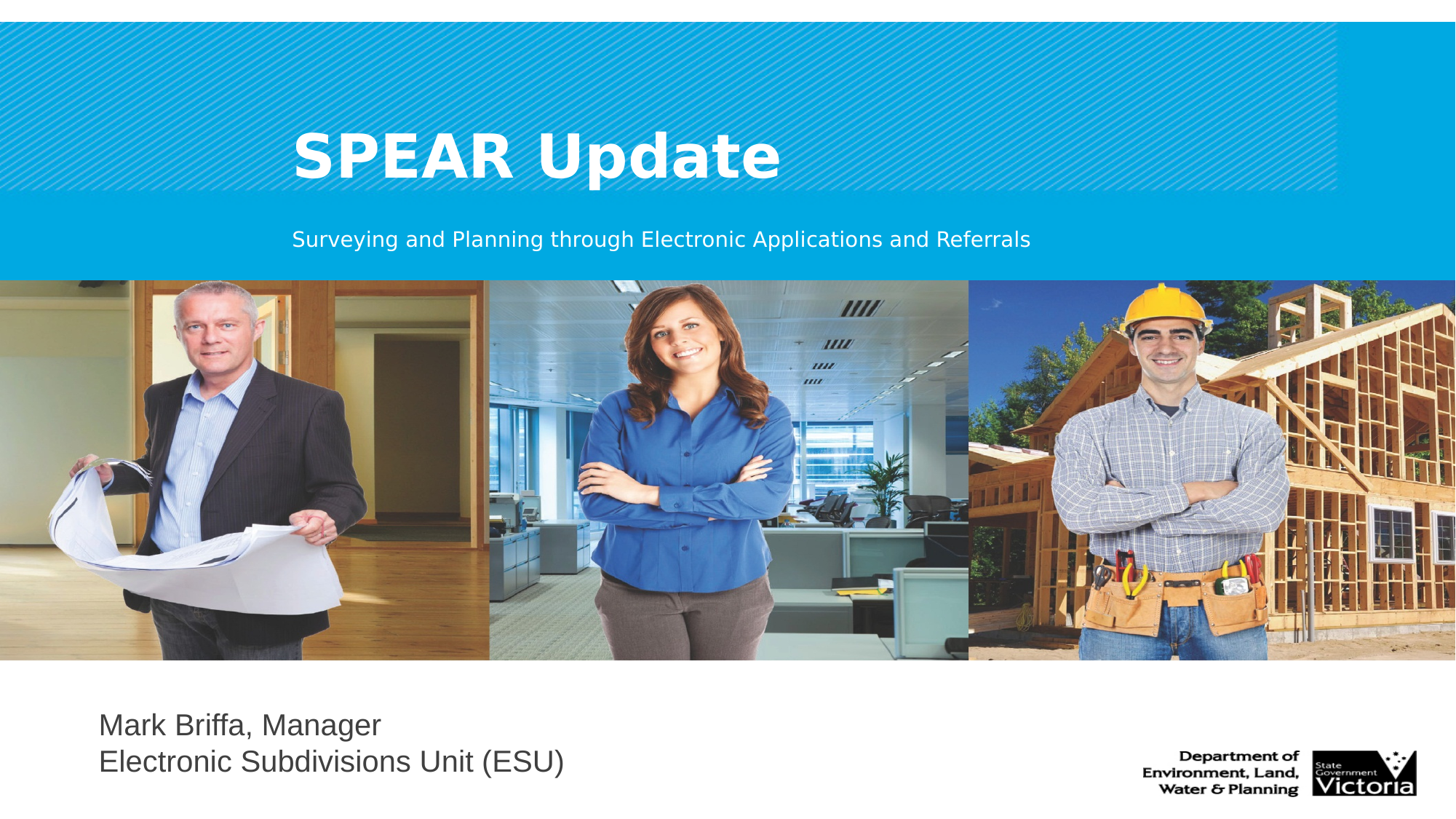

# SPEAR Update
Surveying and Planning through Electronic Applications and Referrals
Mark Briffa, Manager
Electronic Subdivisions Unit (ESU)